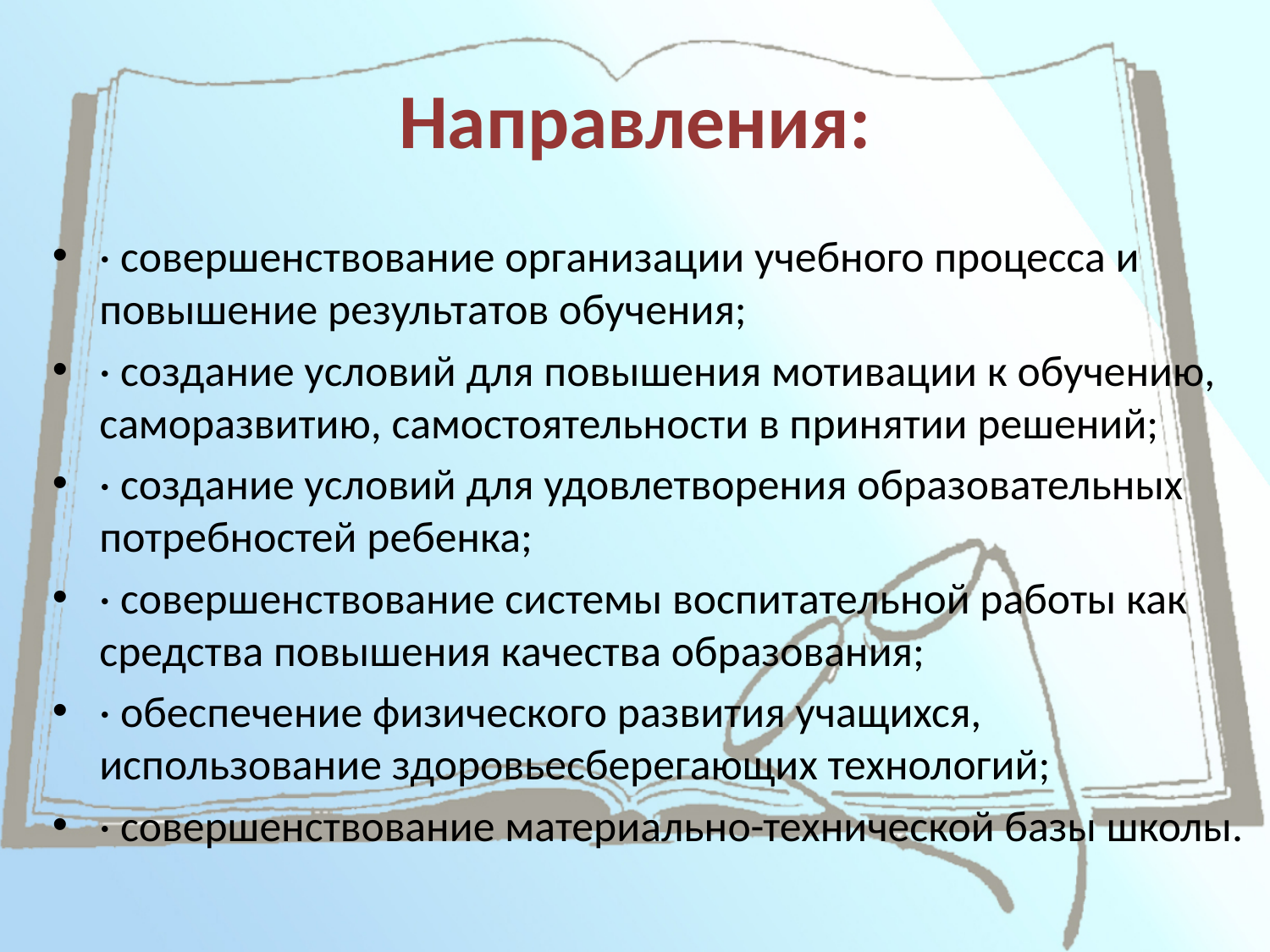

# Направления:
· совершенствование организации учебного процесса и повышение результатов обучения;
· создание условий для повышения мотивации к обучению, саморазвитию, самостоятельности в принятии решений;
· создание условий для удовлетворения образовательных потребностей ребенка;
· совершенствование системы воспитательной работы как средства повышения качества образования;
· обеспечение физического развития учащихся, использование здоровьесберегающих технологий;
· совершенствование материально-технической базы школы.